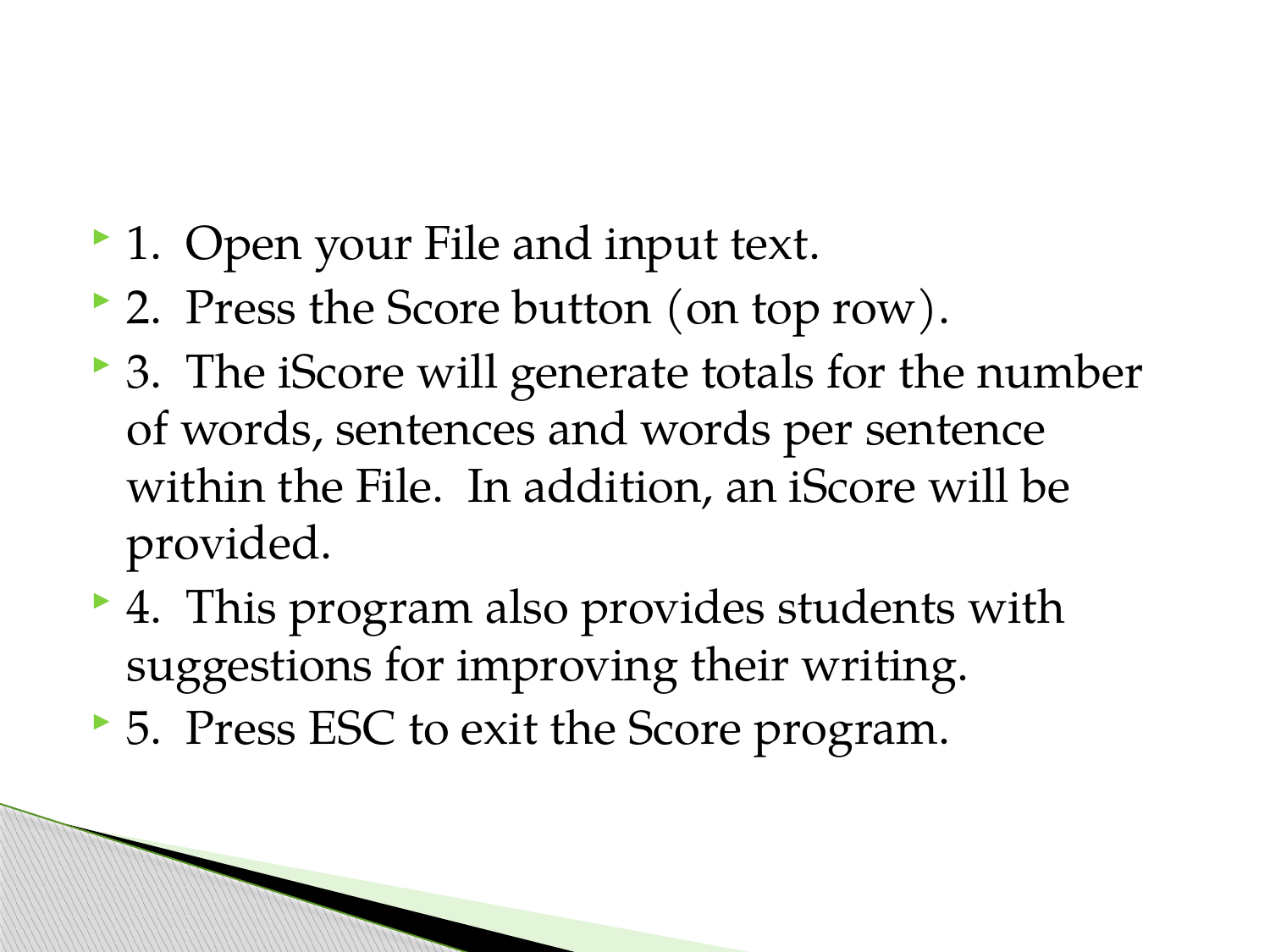

#
1.  Open your File and input text.
2.  Press the Score button (on top row).
3.  The iScore will generate totals for the number of words, sentences and words per sentence within the File.  In addition, an iScore will be provided.
4.  This program also provides students with suggestions for improving their writing.
5.  Press ESC to exit the Score program.